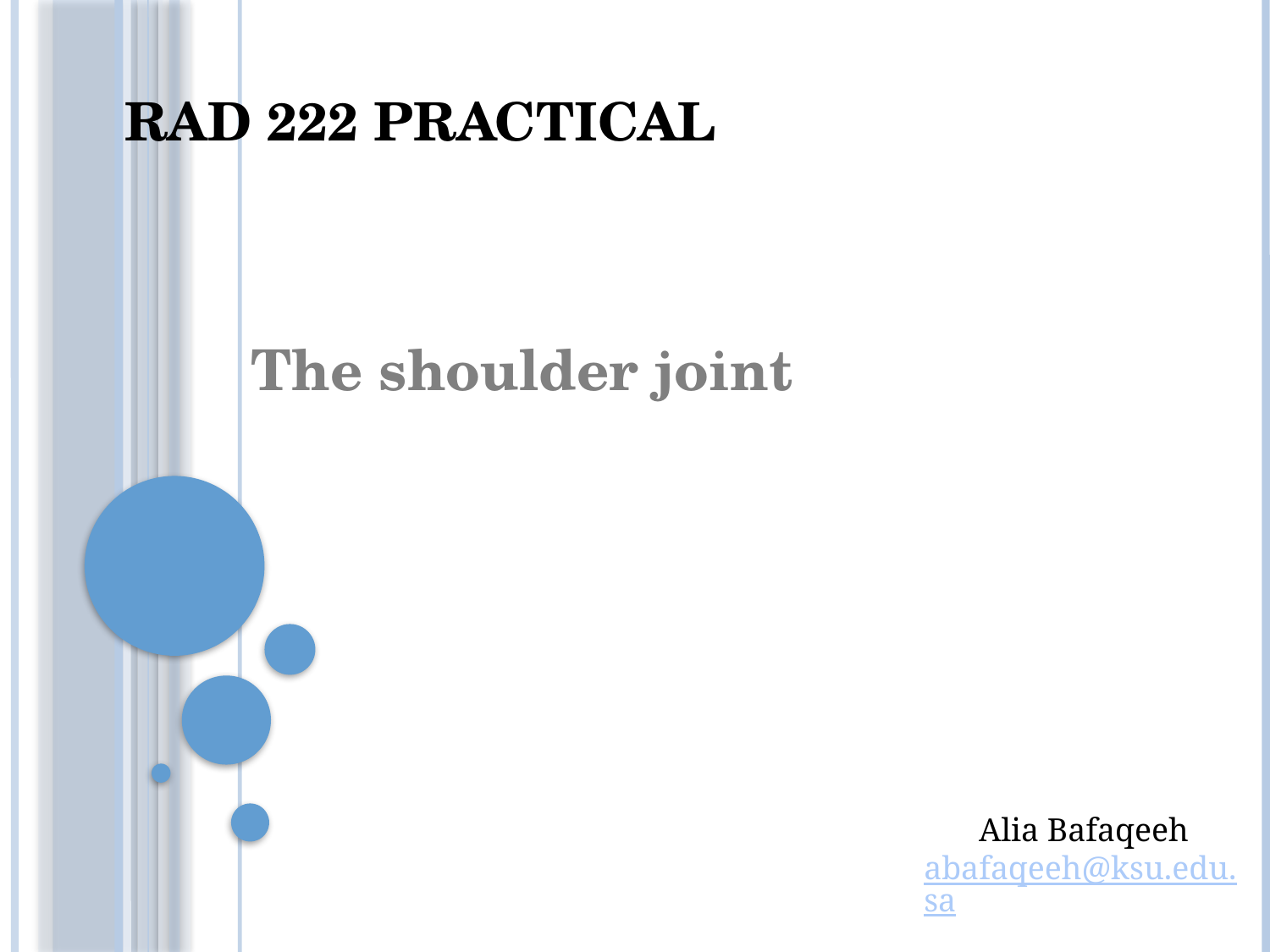

RAD 222 practical
 The shoulder joint
Alia Bafaqeeh
abafaqeeh@ksu.edu.sa